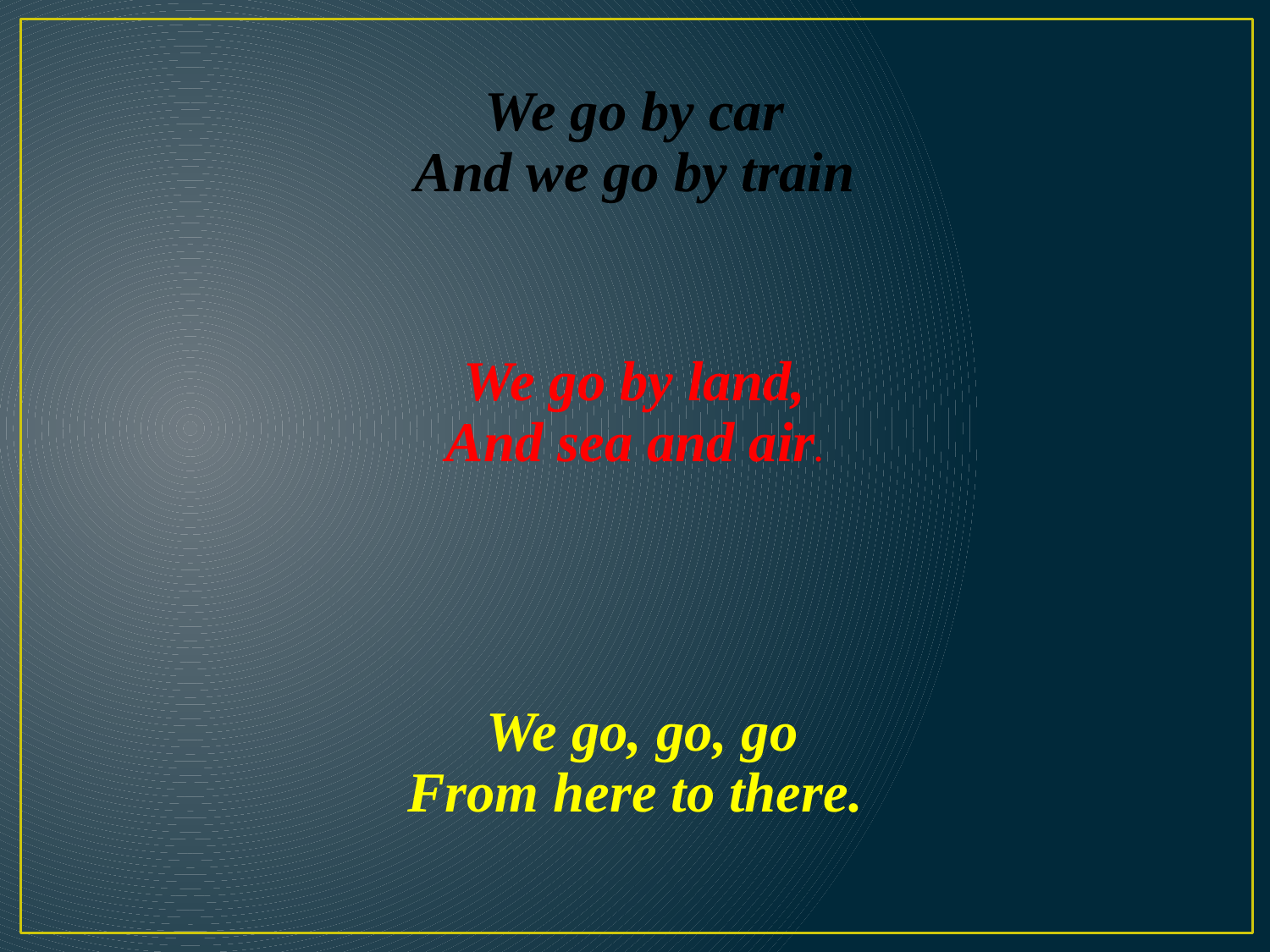

We go by car
And we go by train
We go by land,
And sea and air.
We go, go, go
From here to there.